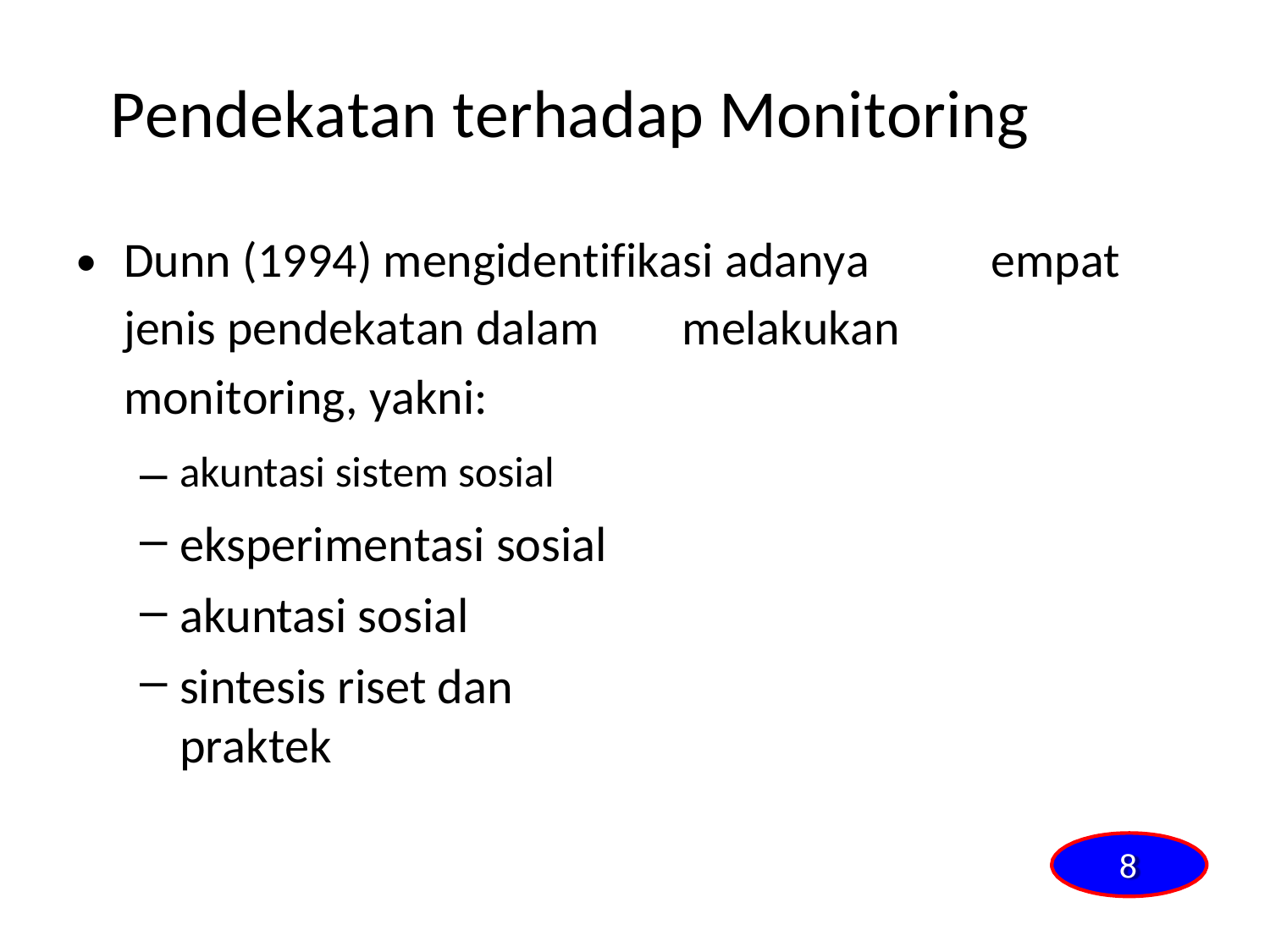

Pendekatan terhadap Monitoring
•
Dunn (1994) mengidentifikasi adanya
empat
jenis pendekatan dalam
monitoring, yakni:
melakukan
–
–
–
–
akuntasi sistem sosial
eksperimentasi sosial
akuntasi sosial
sintesis riset dan praktek

8